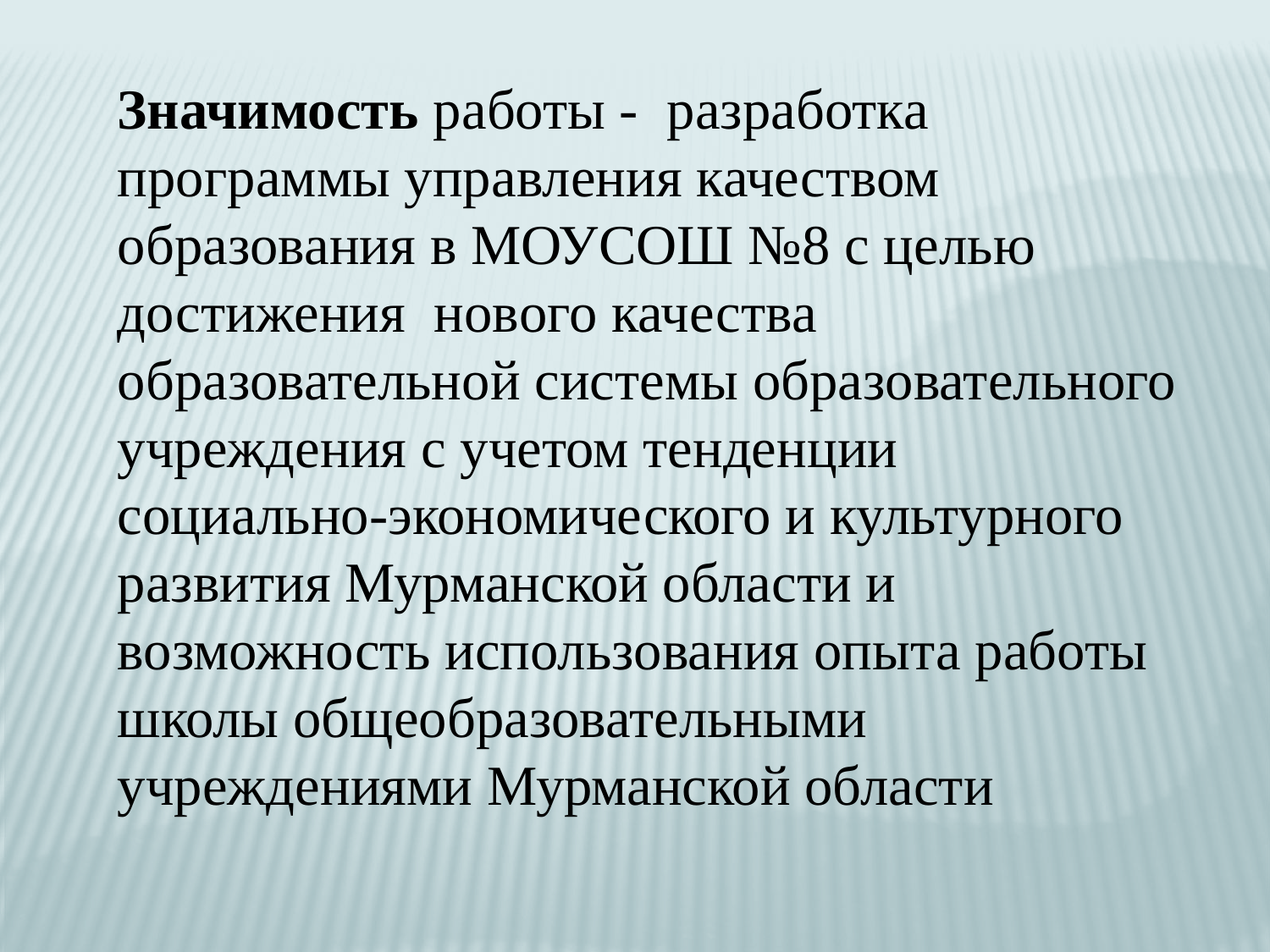

Значимость работы -  разработка программы управления качеством образования в МОУСОШ №8 с целью достижения  нового качества образовательной системы образовательного учреждения с учетом тенденции социально-экономического и культурного развития Мурманской области и возможность использования опыта работы школы общеобразовательными учреждениями Мурманской области